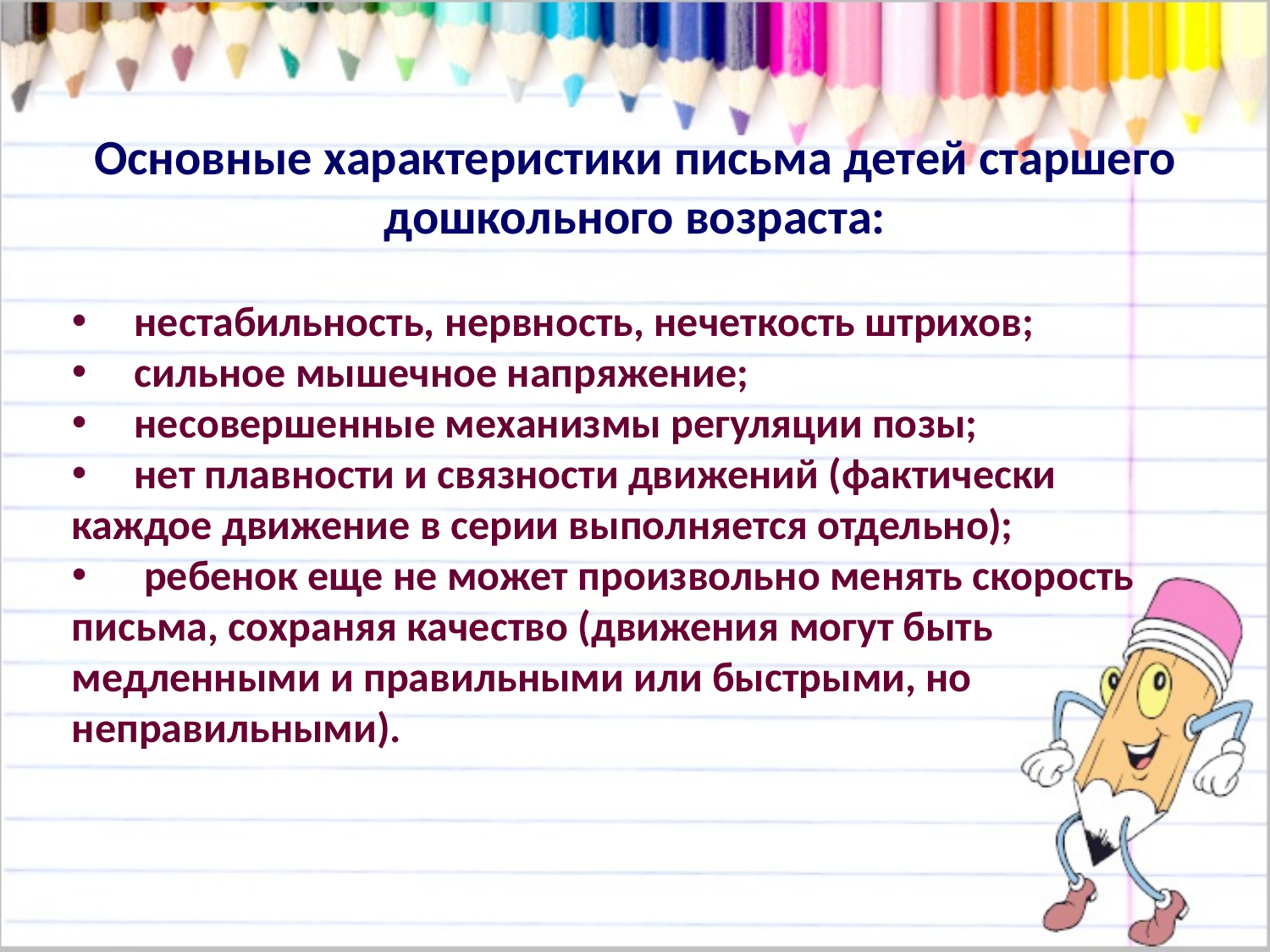

Основные характеристики письма детей старшего дошкольного возраста:

     нестабильность, нервность, нечеткость штрихов;
     сильное мышечное напряжение;
     несовершенные механизмы регуляции позы;
     нет плавности и связности движений (фактически каждое движение в серии выполняется отдельно);
      ребенок еще не может произвольно менять скорость письма, сохраняя качество (движения могут быть медленными и правильными или быстрыми, но неправильными).